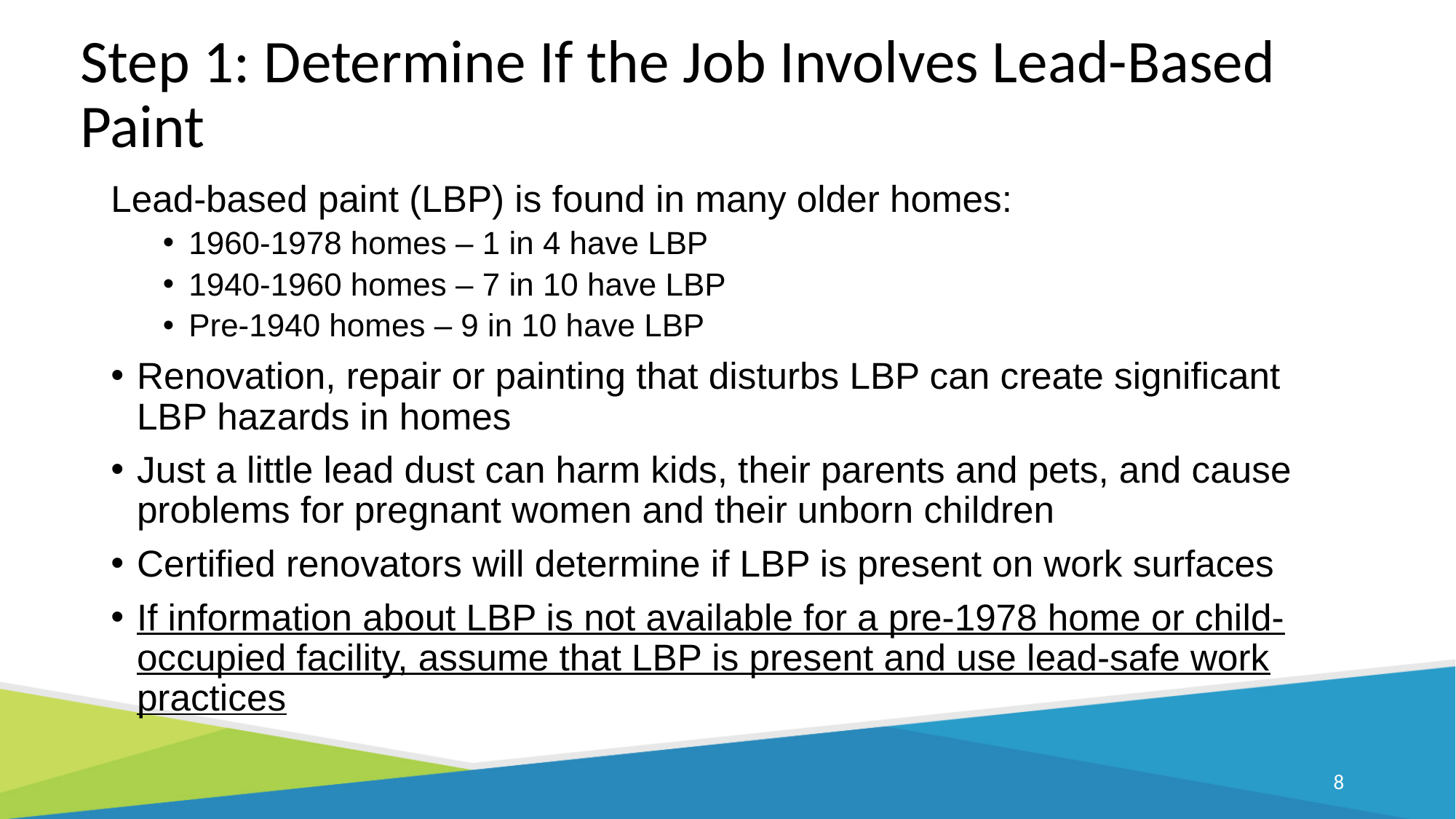

# Step 1: Determine If the Job Involves Lead-Based Paint
Lead-based paint (LBP) is found in many older homes:
1960-1978 homes – 1 in 4 have LBP
1940-1960 homes – 7 in 10 have LBP
Pre-1940 homes – 9 in 10 have LBP
Renovation, repair or painting that disturbs LBP can create significant LBP hazards in homes
Just a little lead dust can harm kids, their parents and pets, and cause problems for pregnant women and their unborn children
Certified renovators will determine if LBP is present on work surfaces
If information about LBP is not available for a pre-1978 home or child-occupied facility, assume that LBP is present and use lead-safe work practices
8